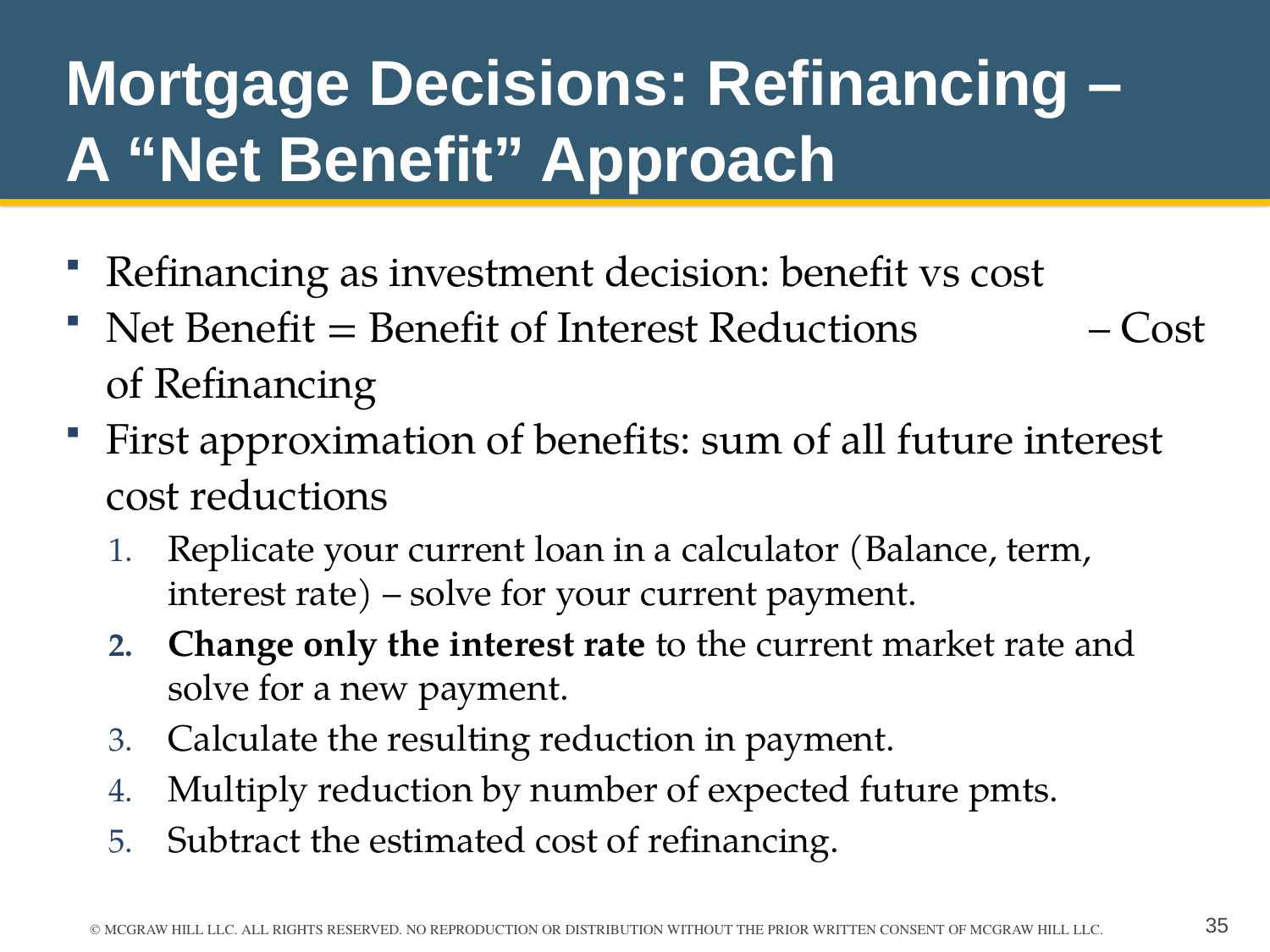

# Mortgage Decisions: Refinancing – A “Net Benefit” Approach
Refinancing as investment decision: benefit vs cost
Net Benefit = Benefit of Interest Reductions 		        			– Cost of Refinancing
First approximation of benefits: sum of all future interest cost reductions
Replicate your current loan in a calculator (Balance, term, interest rate) – solve for your current payment.
Change only the interest rate to the current market rate and solve for a new payment.
Calculate the resulting reduction in payment.
Multiply reduction by number of expected future pmts.
Subtract the estimated cost of refinancing.

© MCGRAW HILL LLC. ALL RIGHTS RESERVED. NO REPRODUCTION OR DISTRIBUTION WITHOUT THE PRIOR WRITTEN CONSENT OF MCGRAW HILL LLC.
35